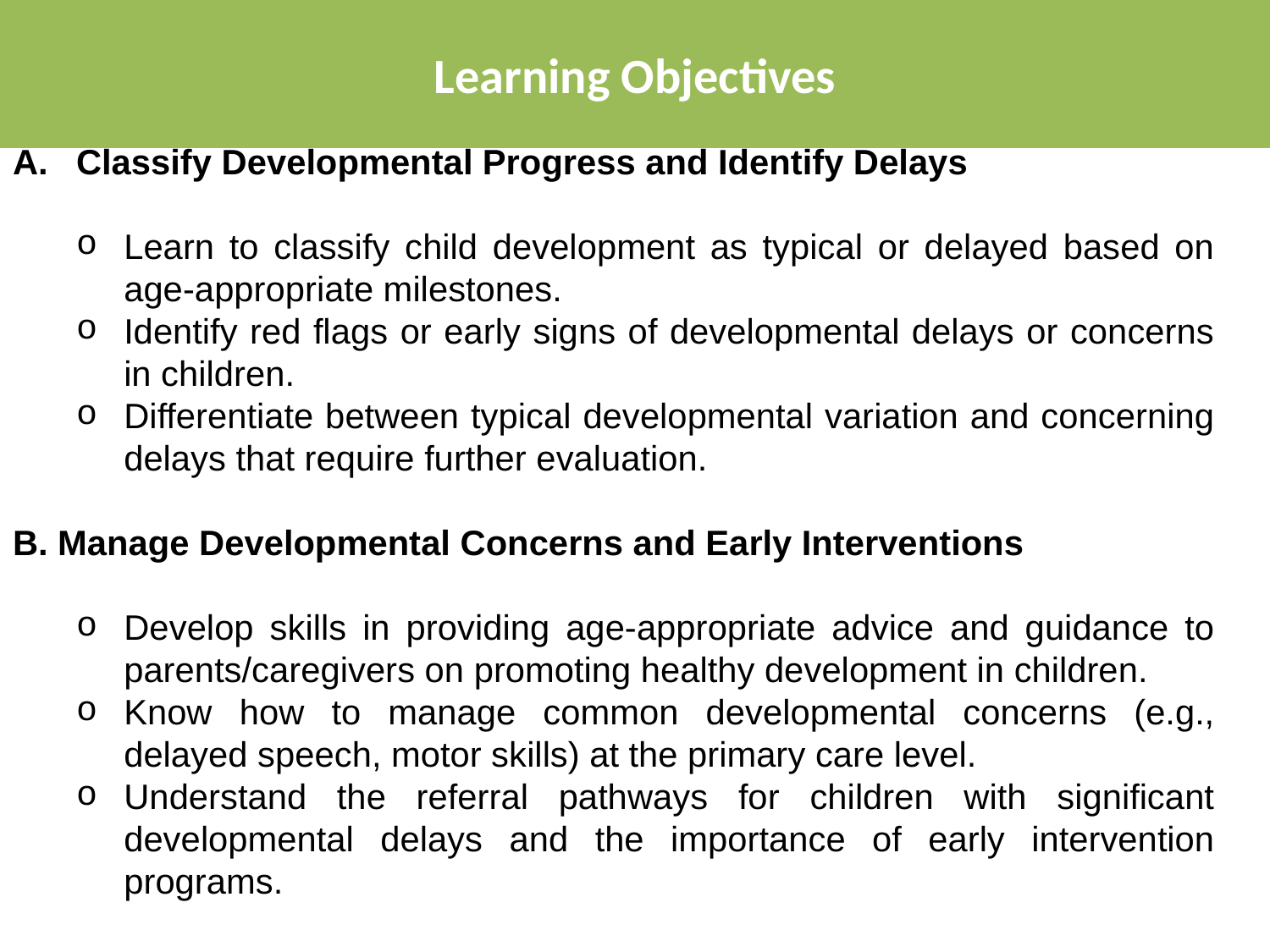

Learning Objectives
Classify Developmental Progress and Identify Delays

Learn to classify child development as typical or delayed based on age-appropriate milestones.
Identify red flags or early signs of developmental delays or concerns in children.
Differentiate between typical developmental variation and concerning delays that require further evaluation.

B. Manage Developmental Concerns and Early Interventions

Develop skills in providing age-appropriate advice and guidance to parents/caregivers on promoting healthy development in children.
Know how to manage common developmental concerns (e.g., delayed speech, motor skills) at the primary care level.
Understand the referral pathways for children with significant developmental delays and the importance of early intervention programs.